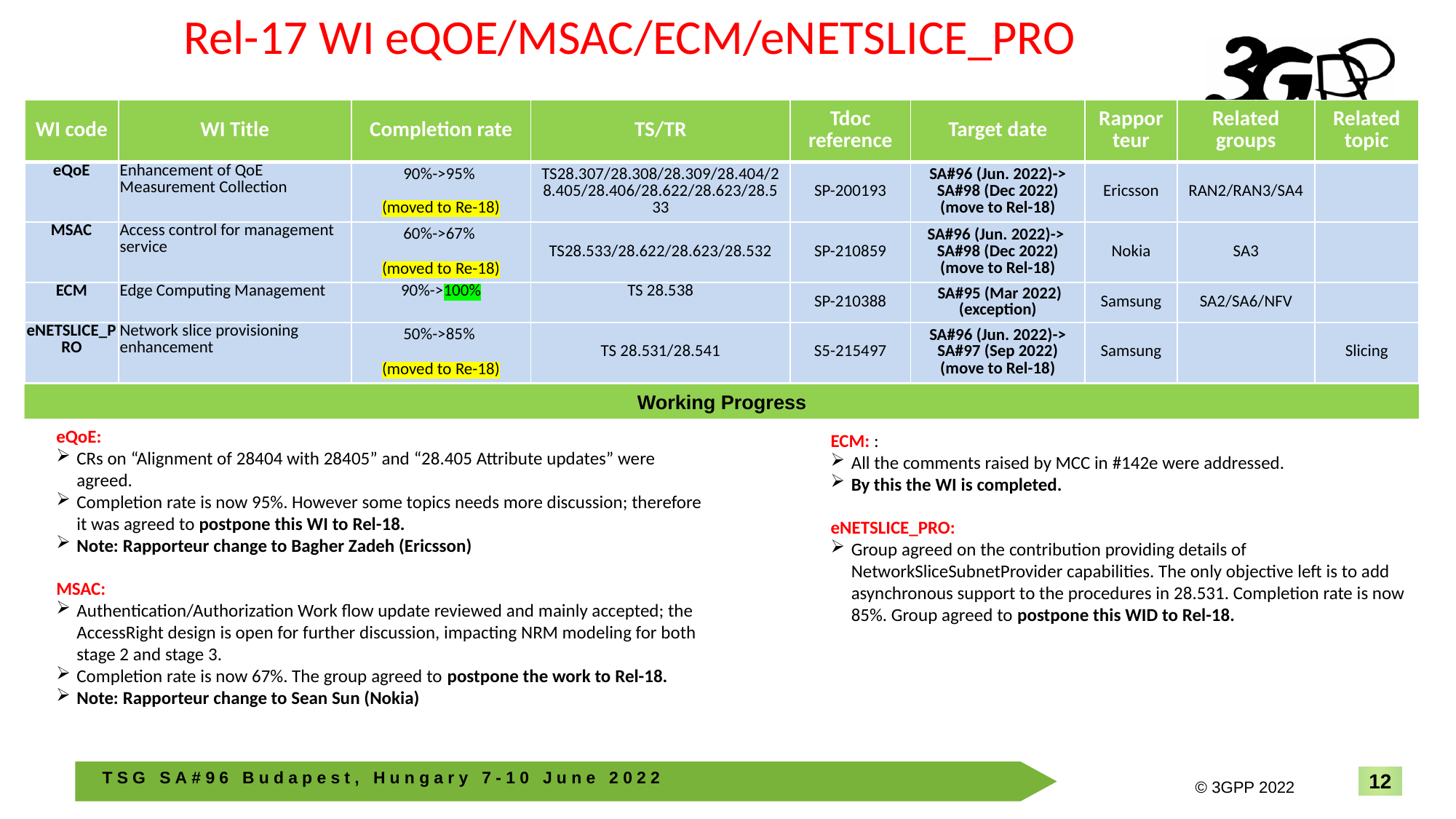

Rel-17 WI eQOE/MSAC/ECM/eNETSLICE_PRO

| WI code | WI Title | Completion rate | TS/TR | Tdoc reference | Target date | Rapporteur | Related groups | Related topic |
| --- | --- | --- | --- | --- | --- | --- | --- | --- |
| eQoE | Enhancement of QoE Measurement Collection | 90%->95% (moved to Re-18) | TS28.307/28.308/28.309/28.404/28.405/28.406/28.622/28.623/28.533 | SP-200193 | SA#96 (Jun. 2022)-> SA#98 (Dec 2022) (move to Rel-18) | Ericsson | RAN2/RAN3/SA4 |  |
| MSAC | Access control for management service | 60%->67% (moved to Re-18) | TS28.533/28.622/28.623/28.532 | SP-210859 | SA#96 (Jun. 2022)-> SA#98 (Dec 2022) (move to Rel-18) | Nokia | SA3 |  |
| ECM | Edge Computing Management | 90%->100% | TS 28.538 | SP-210388 | SA#95 (Mar 2022) (exception) | Samsung | SA2/SA6/NFV |  |
| eNETSLICE\_PRO | Network slice provisioning enhancement | 50%->85% (moved to Re-18) | TS 28.531/28.541 | S5-215497 | SA#96 (Jun. 2022)-> SA#97 (Sep 2022) (move to Rel-18) | Samsung |  | Slicing |
Working Progress
eQoE:
CRs on “Alignment of 28404 with 28405” and “28.405 Attribute updates” were agreed.
Completion rate is now 95%. However some topics needs more discussion; therefore it was agreed to postpone this WI to Rel-18.
Note: Rapporteur change to Bagher Zadeh (Ericsson)

MSAC:
Authentication/Authorization Work flow update reviewed and mainly accepted; the AccessRight design is open for further discussion, impacting NRM modeling for both stage 2 and stage 3.
Completion rate is now 67%. The group agreed to postpone the work to Rel-18.
Note: Rapporteur change to Sean Sun (Nokia)

ECM: :
All the comments raised by MCC in #142e were addressed.
By this the WI is completed.

eNETSLICE_PRO:
Group agreed on the contribution providing details of NetworkSliceSubnetProvider capabilities. The only objective left is to add asynchronous support to the procedures in 28.531. Completion rate is now 85%. Group agreed to postpone this WID to Rel-18.